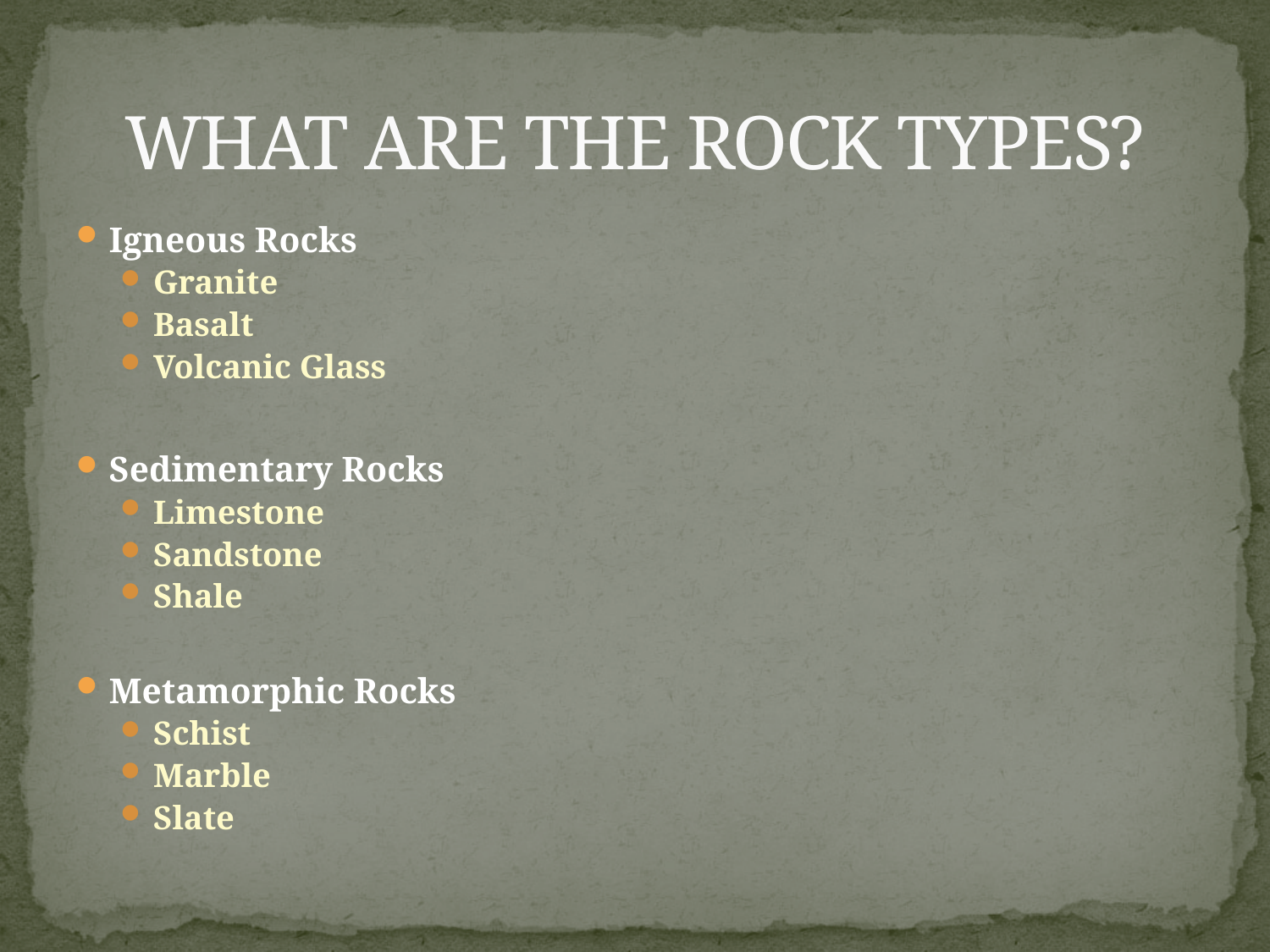

# WHAT ARE THE ROCK TYPES?
Igneous Rocks
Granite
Basalt
Volcanic Glass

Sedimentary Rocks
Limestone
Sandstone
Shale

Metamorphic Rocks
Schist
Marble
Slate